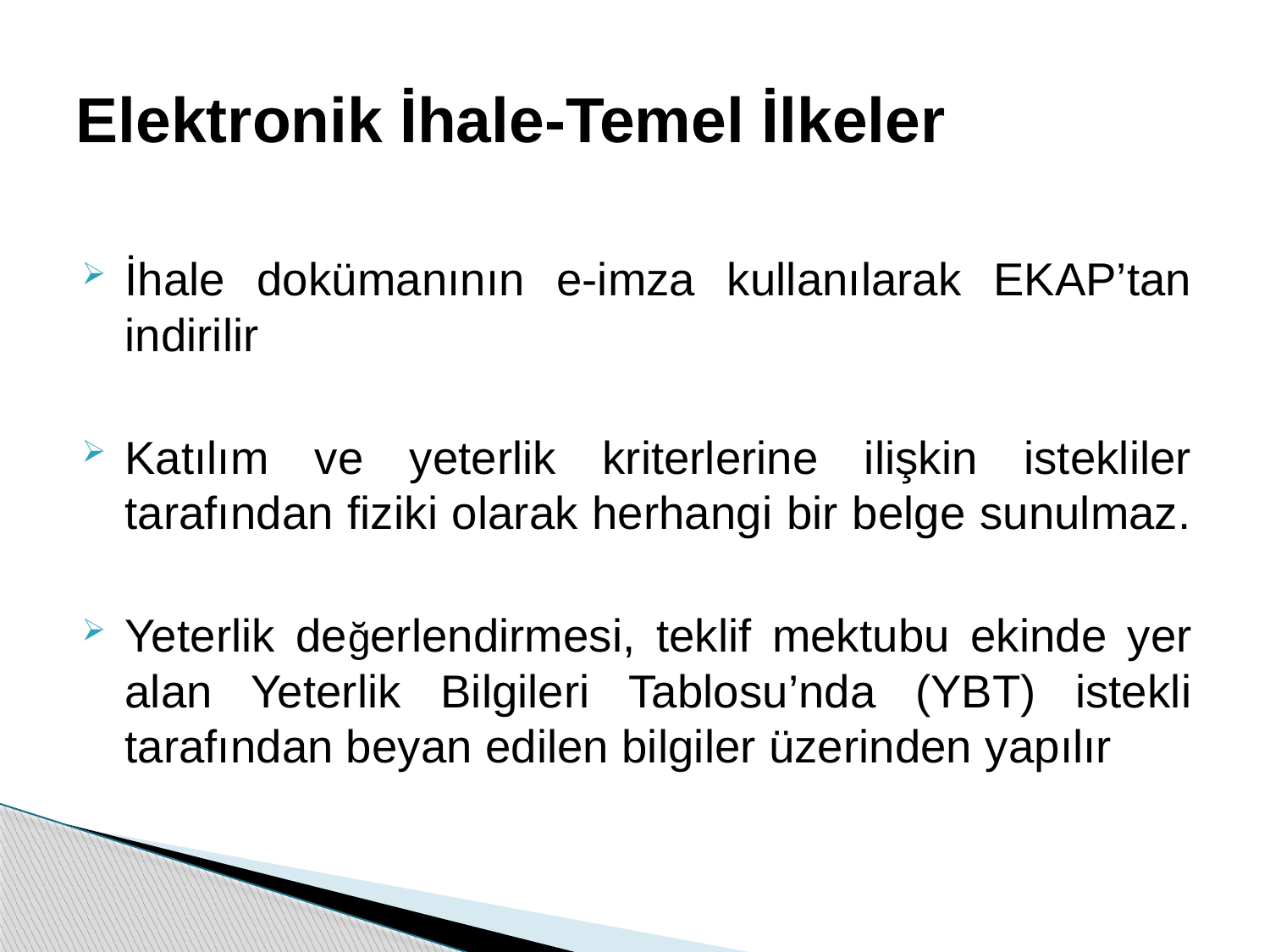

# Elektronik İhale-Temel İlkeler
İhale dokümanının e-imza kullanılarak EKAP’tan indirilir

Katılım ve yeterlik kriterlerine ilişkin istekliler tarafından fiziki olarak herhangi bir belge sunulmaz.

Yeterlik değerlendirmesi, teklif mektubu ekinde yer alan Yeterlik Bilgileri Tablosu’nda (YBT) istekli tarafından beyan edilen bilgiler üzerinden yapılır